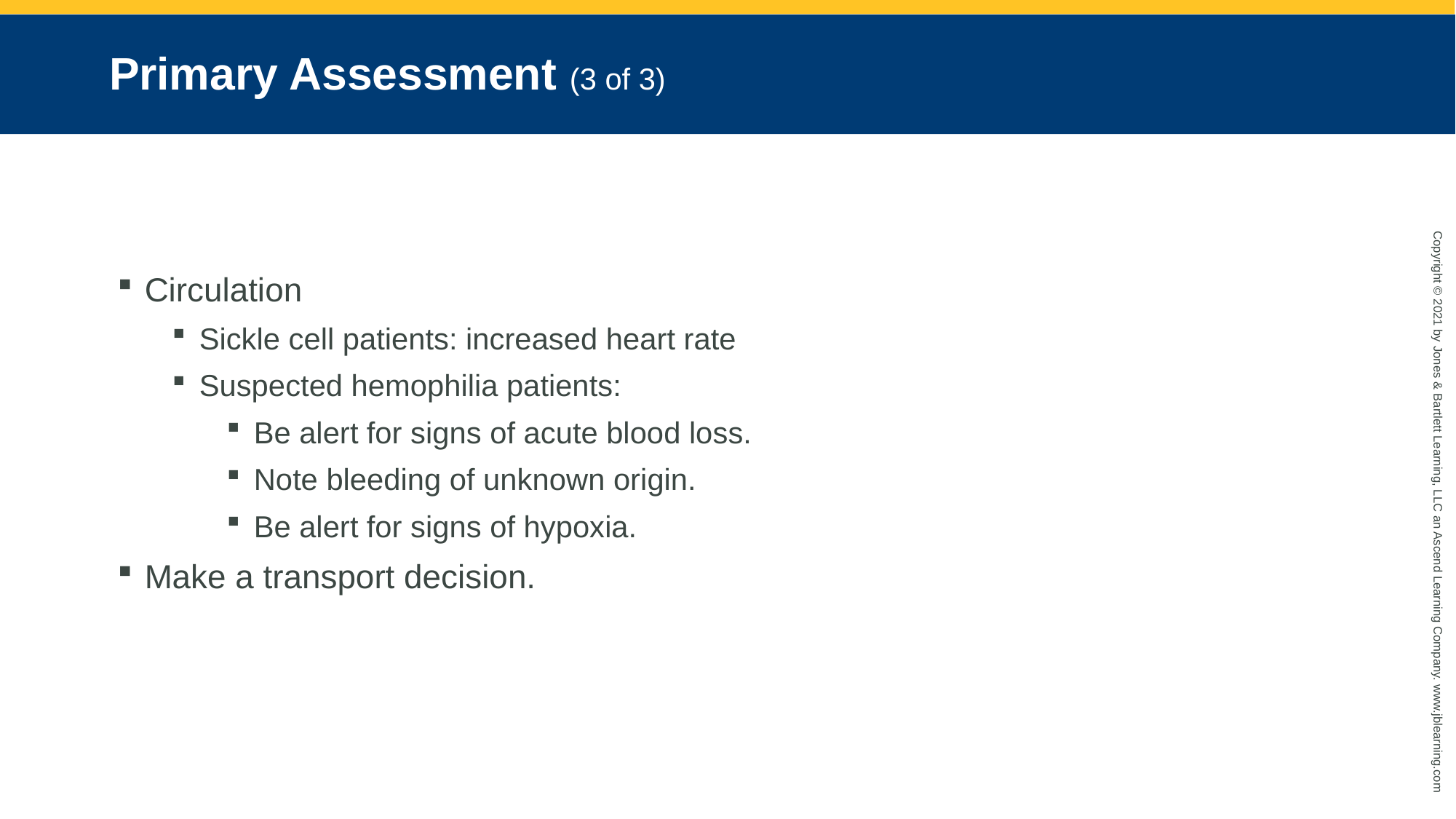

# Primary Assessment (3 of 3)
Circulation
Sickle cell patients: increased heart rate
Suspected hemophilia patients:
Be alert for signs of acute blood loss.
Note bleeding of unknown origin.
Be alert for signs of hypoxia.
Make a transport decision.